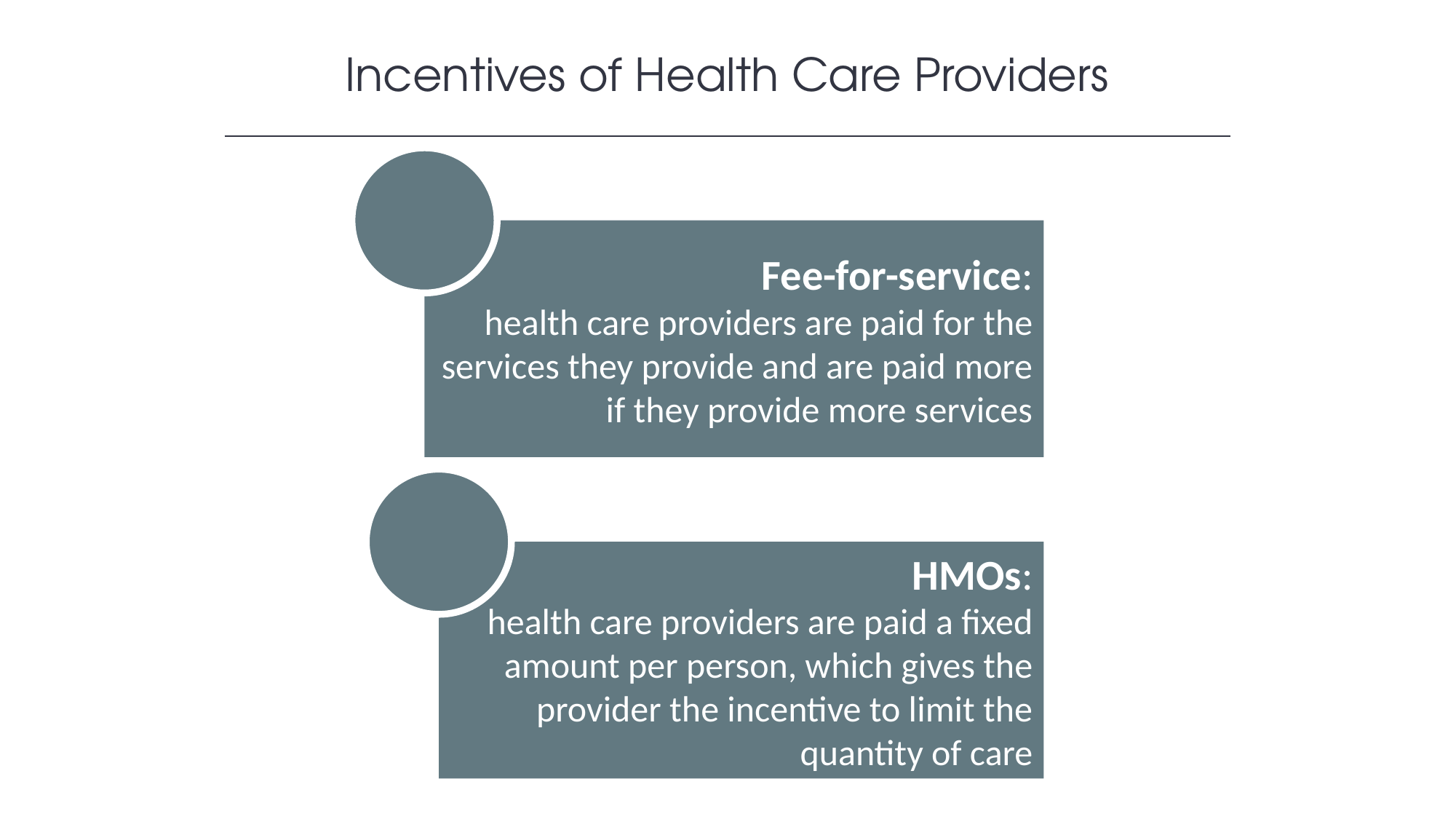

Incentives of Health Care Providers

Fee-for-service:
health care providers are paid for the services they provide and are paid more if they provide more services

HMOs:
health care providers are paid a fixed amount per person, which gives the provider the incentive to limit the quantity of care